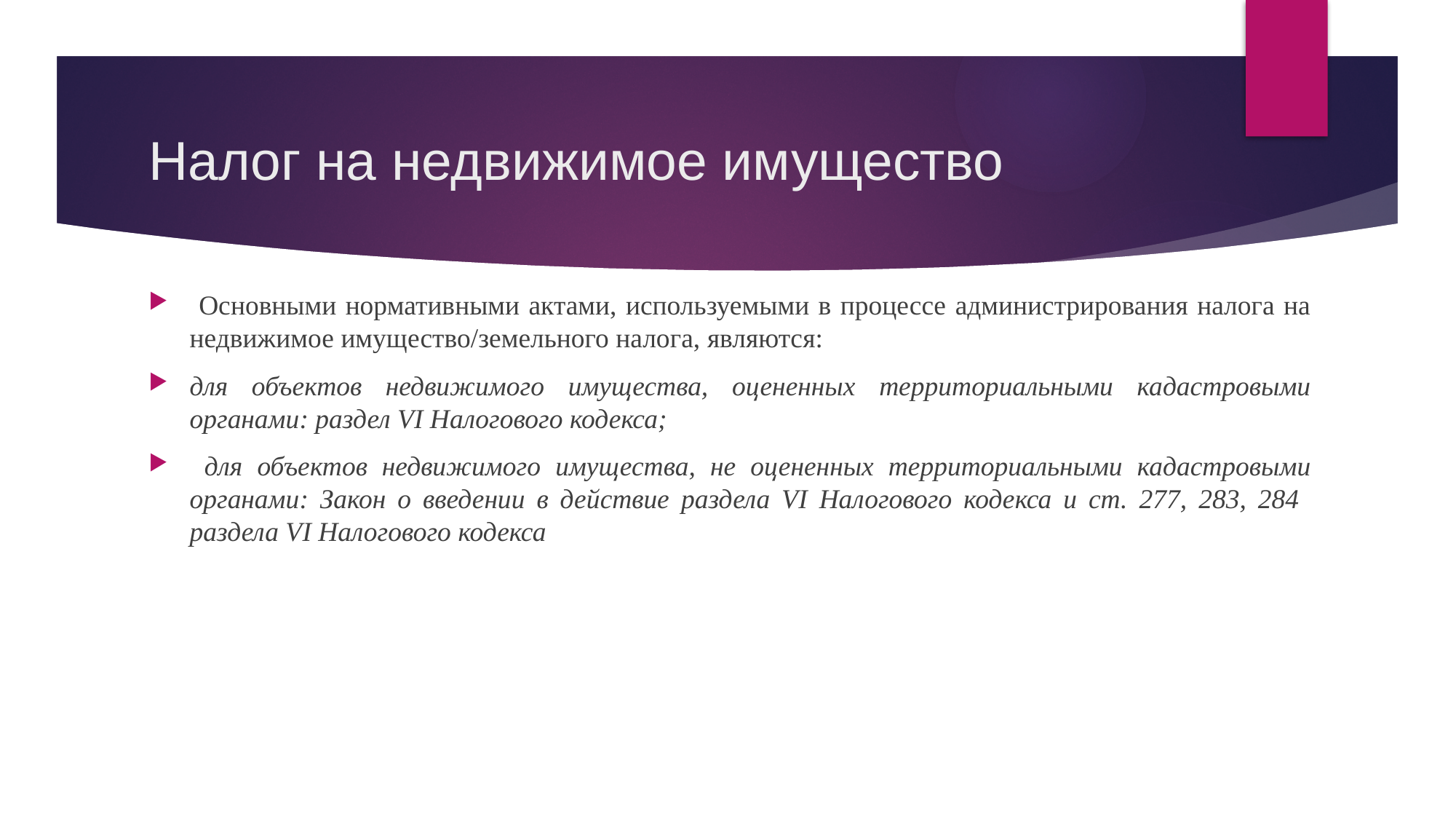

# Налог на недвижимое имущество
 Основными нормативными актами, используемыми в процессе администрирования налога на недвижимое имущество/земельного налога, являются:
для объектов недвижимого имущества, оцененных территориальными кадастровыми органами: раздел VI Налогового кодекса;
 для объектов недвижимого имущества, не оцененных территориальными кадастровыми органами: Закон о введении в действие раздела VI Налогового кодекса и ст. 277, 283, 284  раздела VI Налогового кодекса